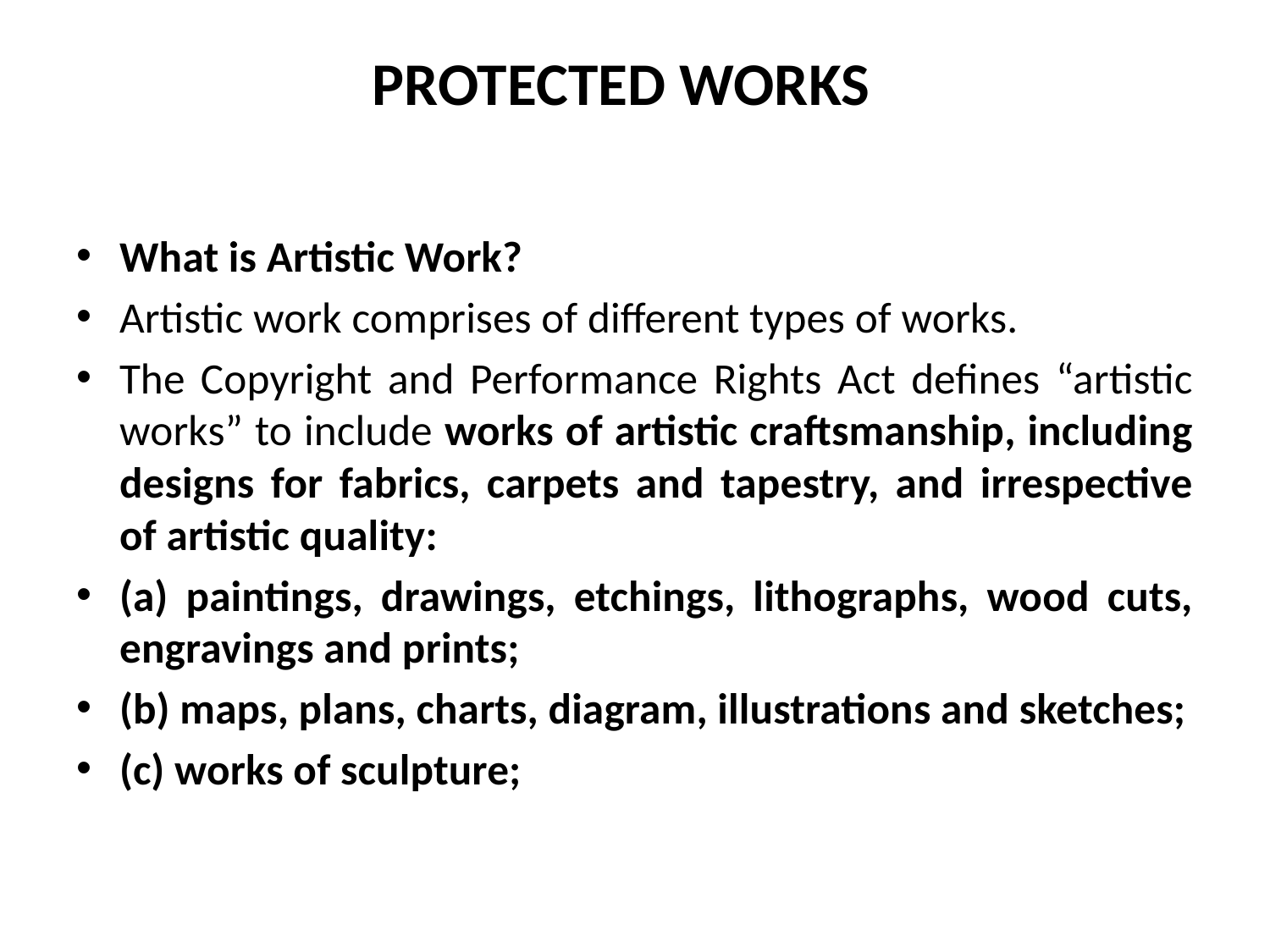

# PROTECTED WORKS
What is Artistic Work?
Artistic work comprises of different types of works.
The Copyright and Performance Rights Act defines “artistic works” to include works of artistic craftsmanship, including designs for fabrics, carpets and tapestry, and irrespective of artistic quality:
(a) paintings, drawings, etchings, lithographs, wood cuts, engravings and prints;
(b) maps, plans, charts, diagram, illustrations and sketches;
(c) works of sculpture;